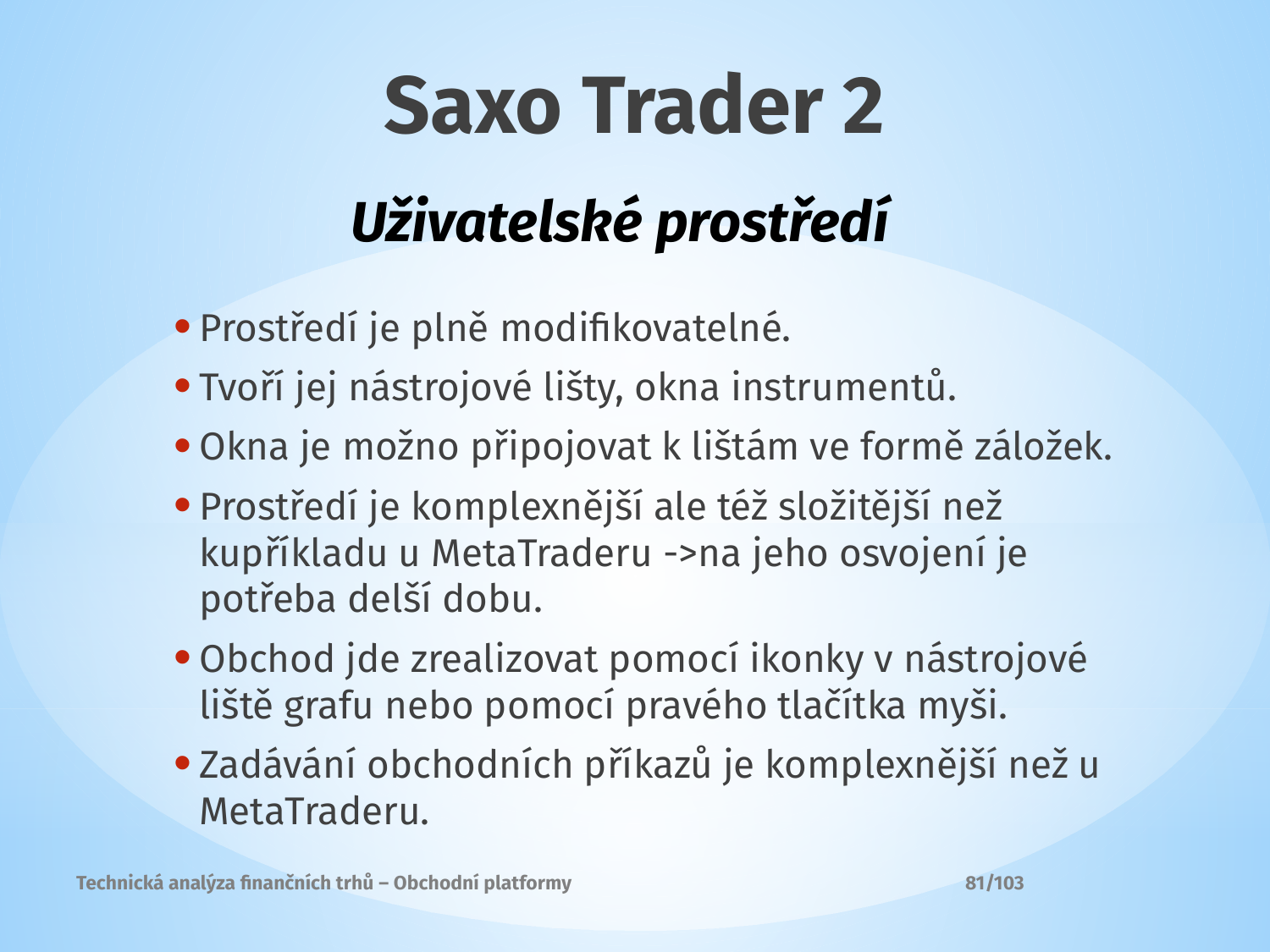

Saxo Trader 2
Uživatelské prostředí
Prostředí je plně modifikovatelné.
Tvoří jej nástrojové lišty, okna instrumentů.
Okna je možno připojovat k lištám ve formě záložek.
Prostředí je komplexnější ale též složitější než kupříkladu u MetaTraderu ->na jeho osvojení je potřeba delší dobu.
Obchod jde zrealizovat pomocí ikonky v nástrojové liště grafu nebo pomocí pravého tlačítka myši.
Zadávání obchodních příkazů je komplexnější než u MetaTraderu.

Technická analýza finančních trhů – Obchodní platformy				81/103